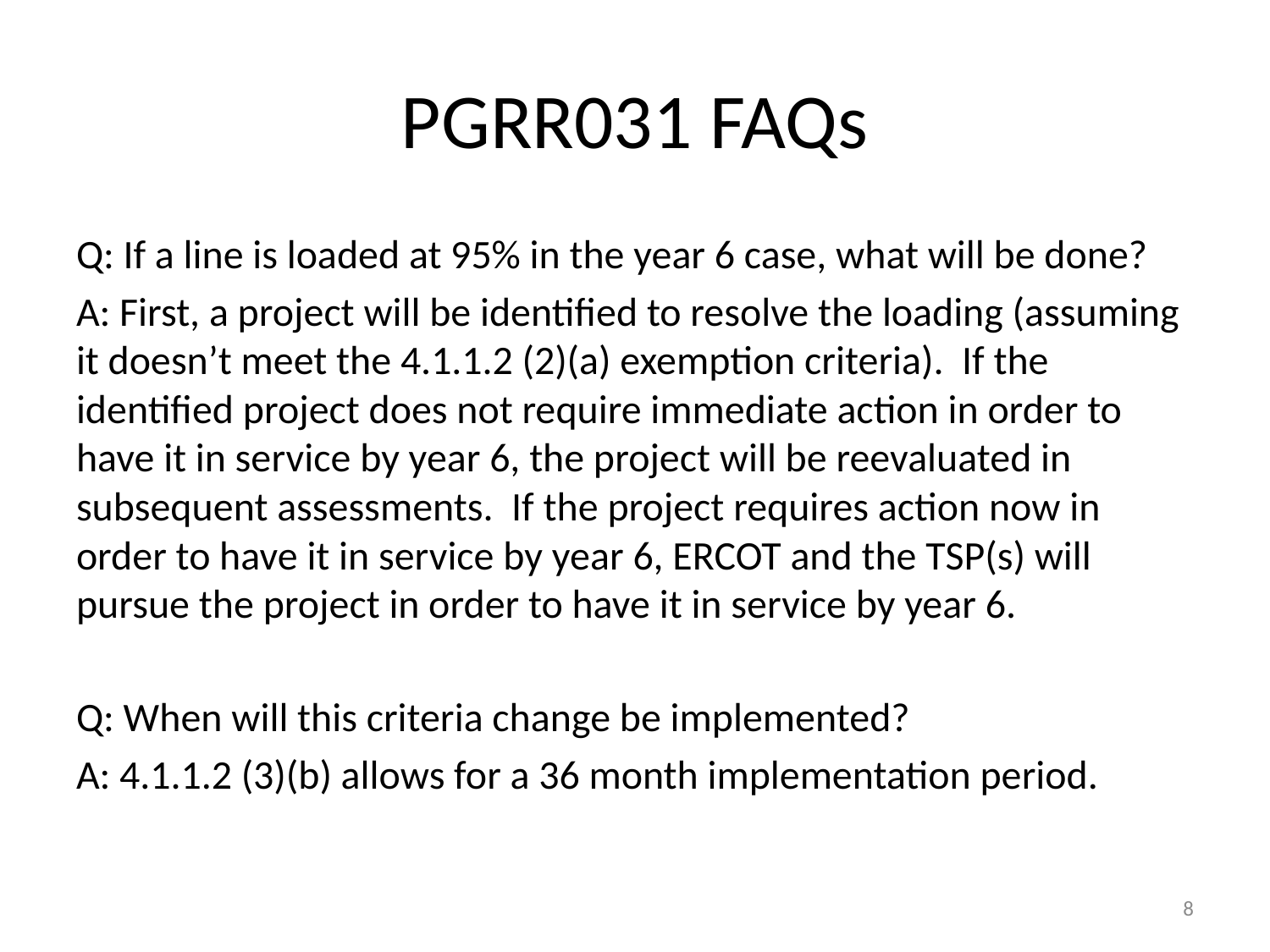

# PGRR031 FAQs
Q: If a line is loaded at 95% in the year 6 case, what will be done?
A: First, a project will be identified to resolve the loading (assuming it doesn’t meet the 4.1.1.2 (2)(a) exemption criteria).  If the identified project does not require immediate action in order to have it in service by year 6, the project will be reevaluated in subsequent assessments.  If the project requires action now in order to have it in service by year 6, ERCOT and the TSP(s) will pursue the project in order to have it in service by year 6.

Q: When will this criteria change be implemented?
A: 4.1.1.2 (3)(b) allows for a 36 month implementation period.
8